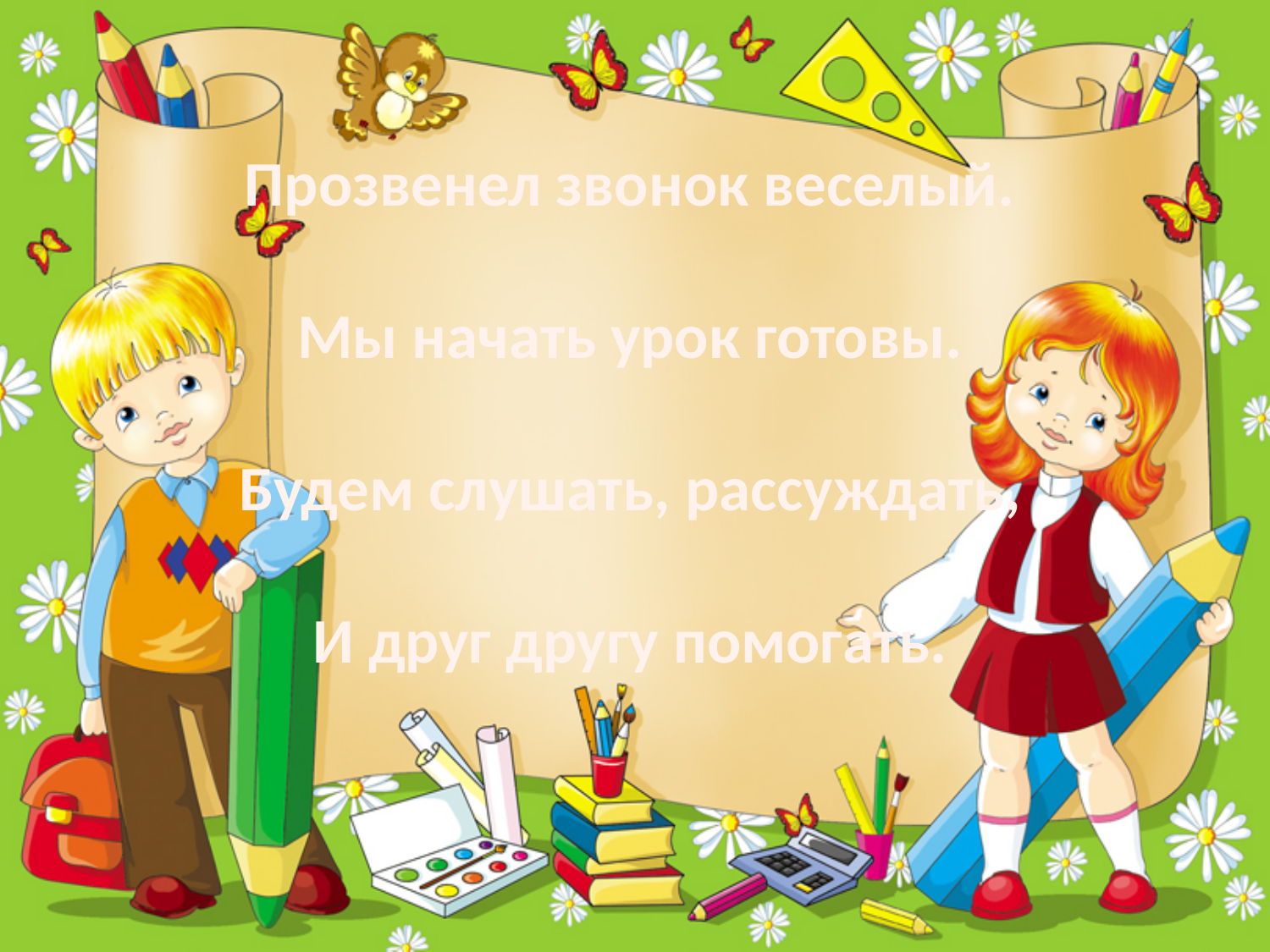

Прозвенел звонок веселый.

Мы начать урок готовы.

Будем слушать, рассуждать,

И друг другу помогать.